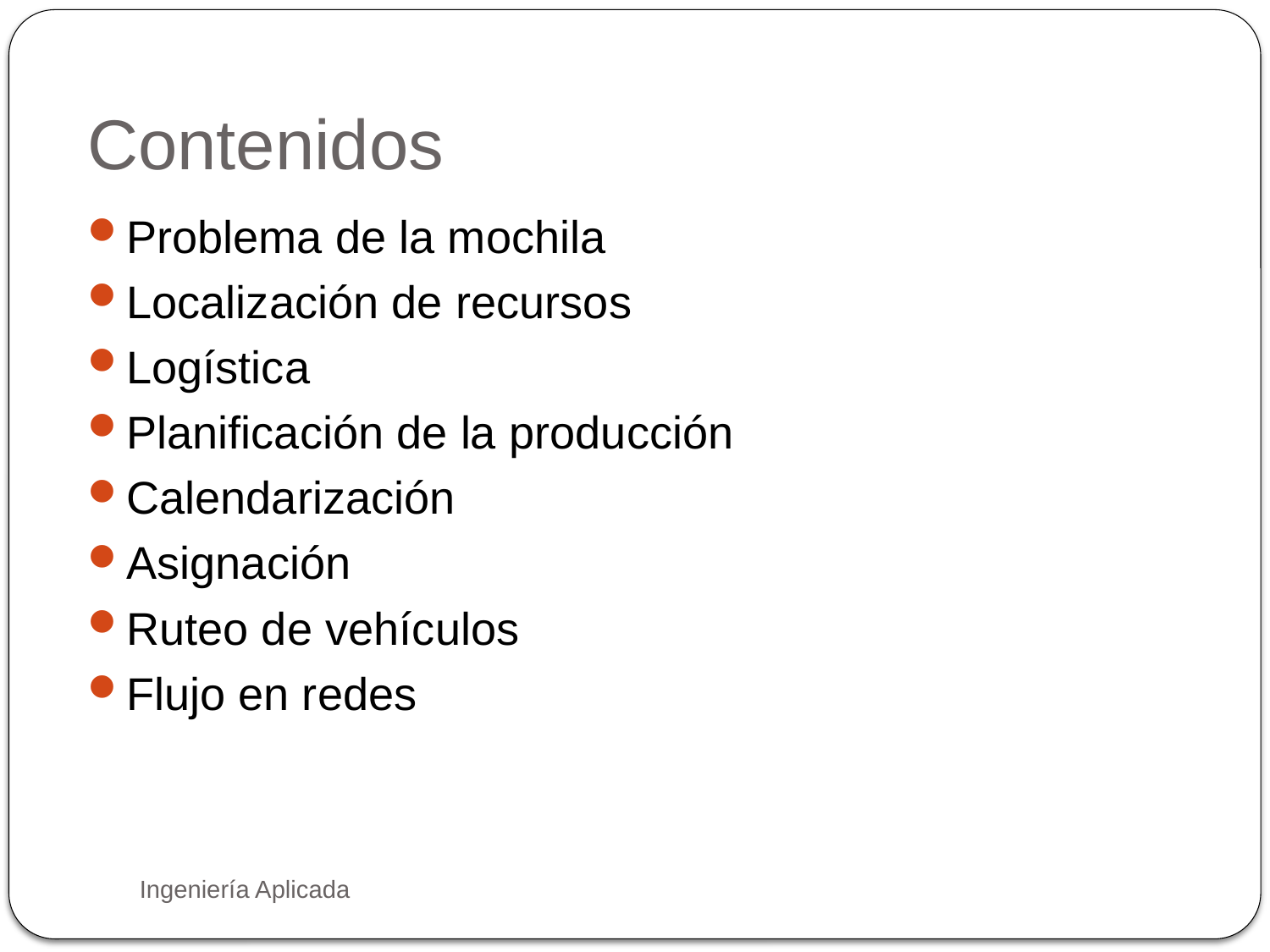

# Contenidos
Problema de la mochila
Localización de recursos
Logística
Planificación de la producción
Calendarización
Asignación
Ruteo de vehículos
Flujo en redes

Ingeniería Aplicada